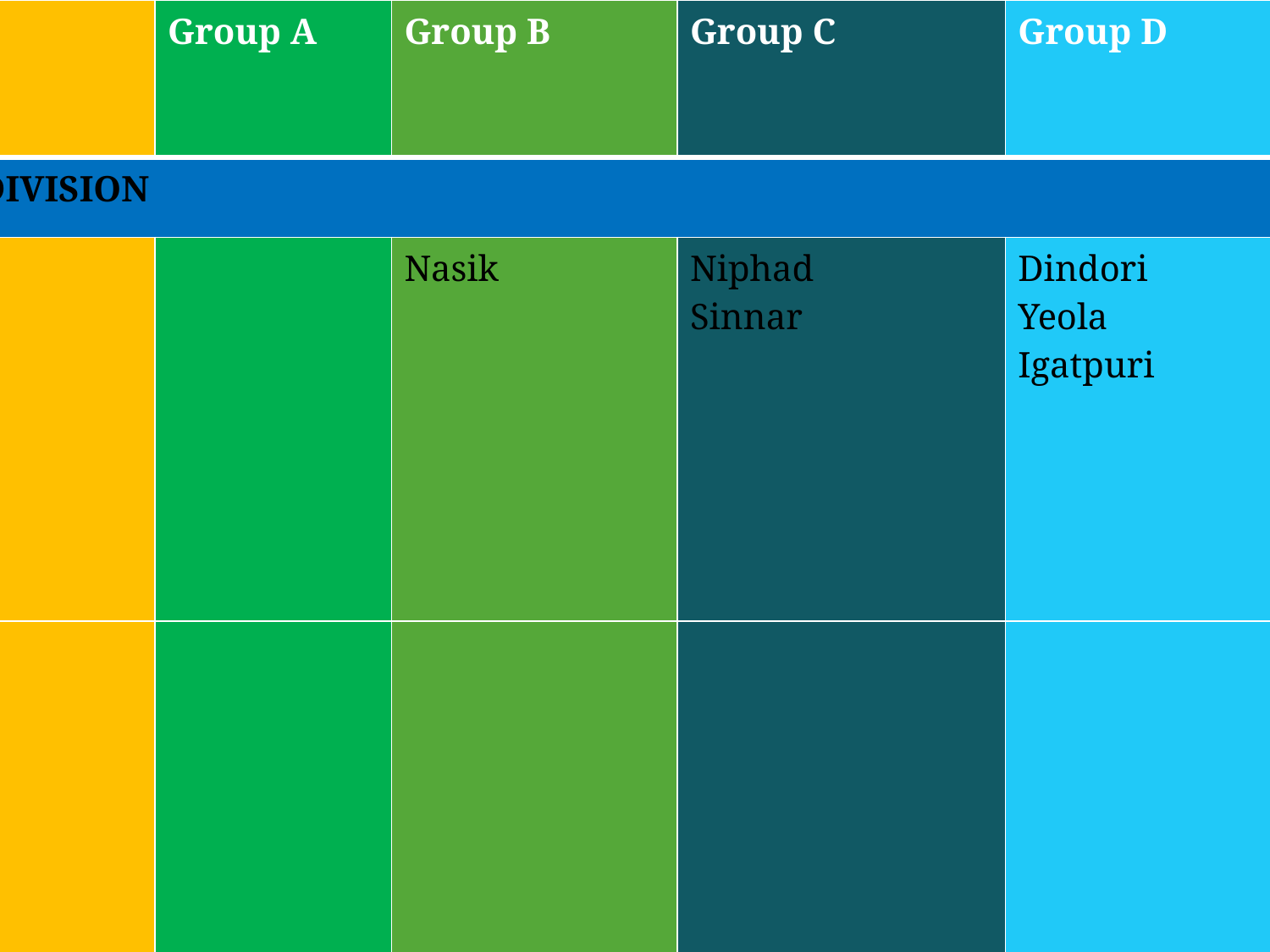

| District | Group A | Group B | Group C | Group D | Group D |
| --- | --- | --- | --- | --- | --- |
| NASIK DIVISION |  |  |  |  |  |
| Nasik |  | Nasik | Niphad Sinnar | Dindori Yeola Igatpuri | Peth Surgana Kalwan Baglan |
|  |  |  |  |  | Chandwad Nandgaon Trimbakeshwar Deola Malegaon |